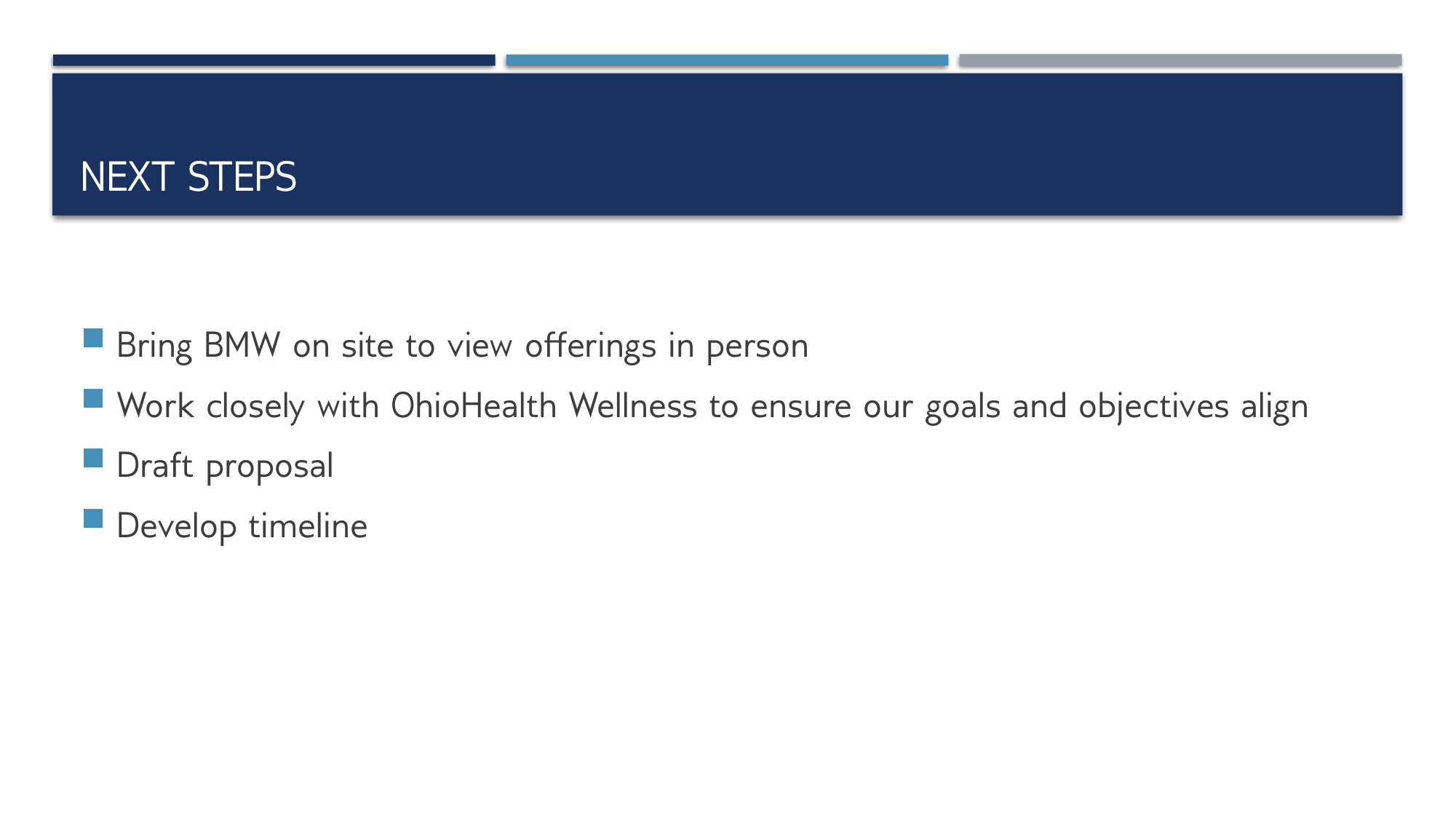

# Next steps
Bring BMW on site to view offerings in person
Work closely with OhioHealth Wellness to ensure our goals and objectives align
Draft proposal
Develop timeline